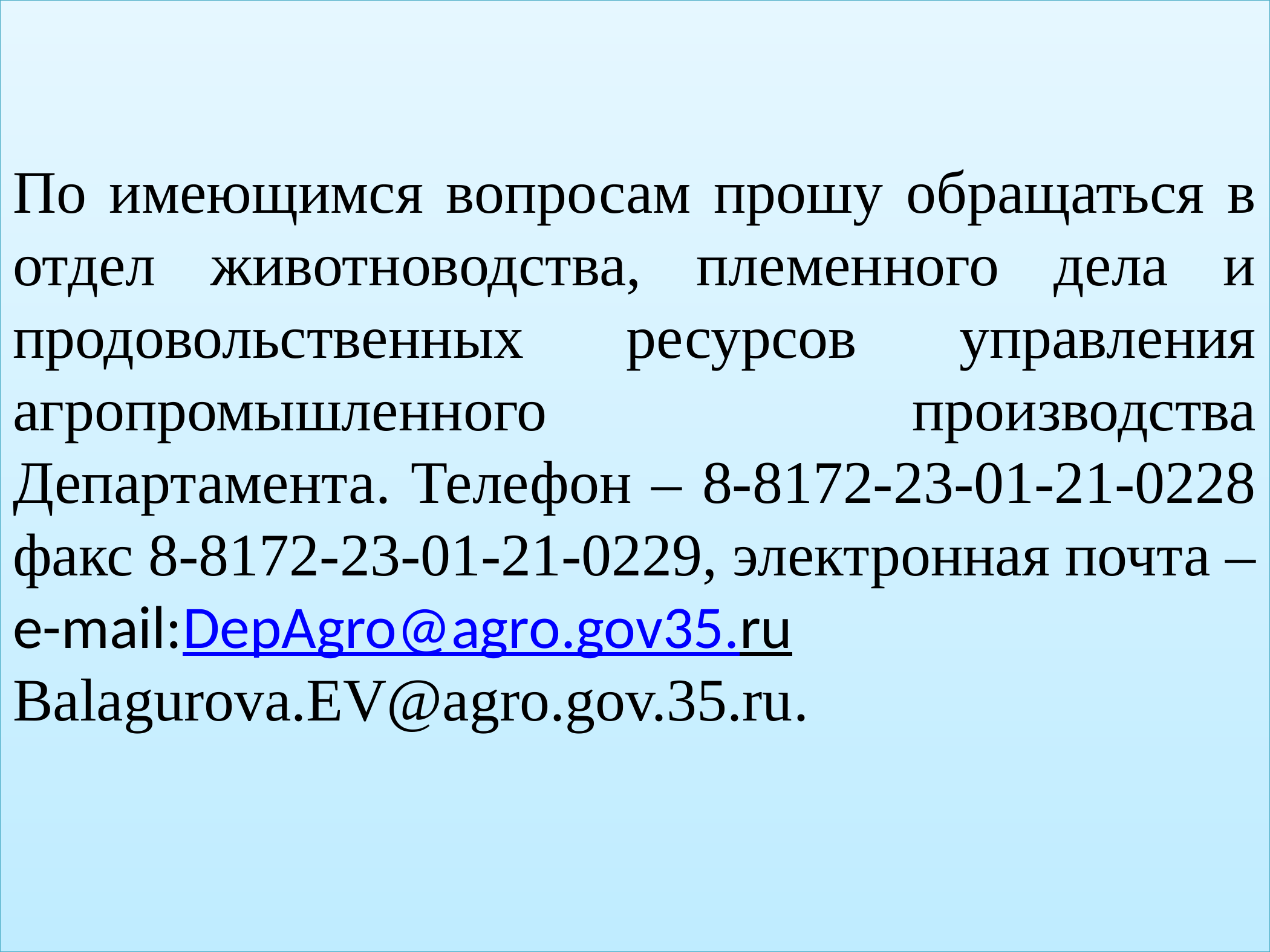

# По имеющимся вопросам прошу обращаться в отдел животноводства, племенного дела и продовольственных ресурсов управления агропромышленного производства Департамента. Телефон – 8-8172-23-01-21-0228 факс 8-8172-23-01-21-0229, электронная почта – e-mail:DepAgro@agro.gov35.ru Balagurova.EV@agro.gov.35.ru.